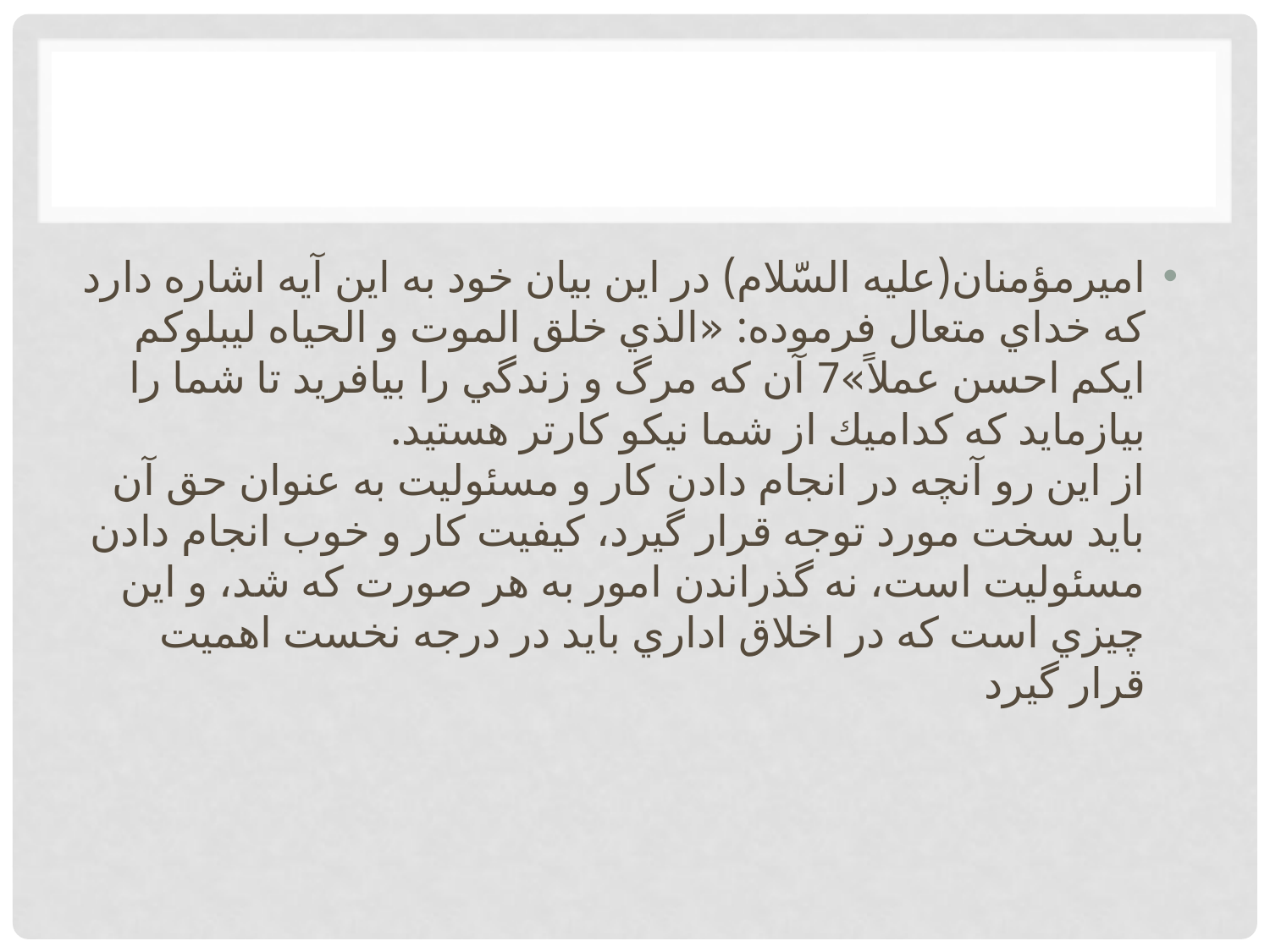

اميرمؤمنان(عليه السّلام) در اين بيان خود به اين آيه اشاره دارد كه خداي متعال فرموده: «الذي خلق الموت و الحياه ليبلوكم ايكم احسن عملاً»7 آن كه مرگ و زندگي را بيافريد تا شما را بيازمايد كه كداميك از شما نيكو كارتر هستيد. 
از اين رو آنچه در انجام دادن كار و مسئوليت به عنوان حق آن بايد سخت مورد توجه قرار گيرد، كيفيت كار و خوب انجام دادن مسئوليت است، نه گذراندن امور به هر صورت كه شد، و اين چيزي است كه در اخلاق اداري بايد در درجه نخست اهميت قرار گيرد